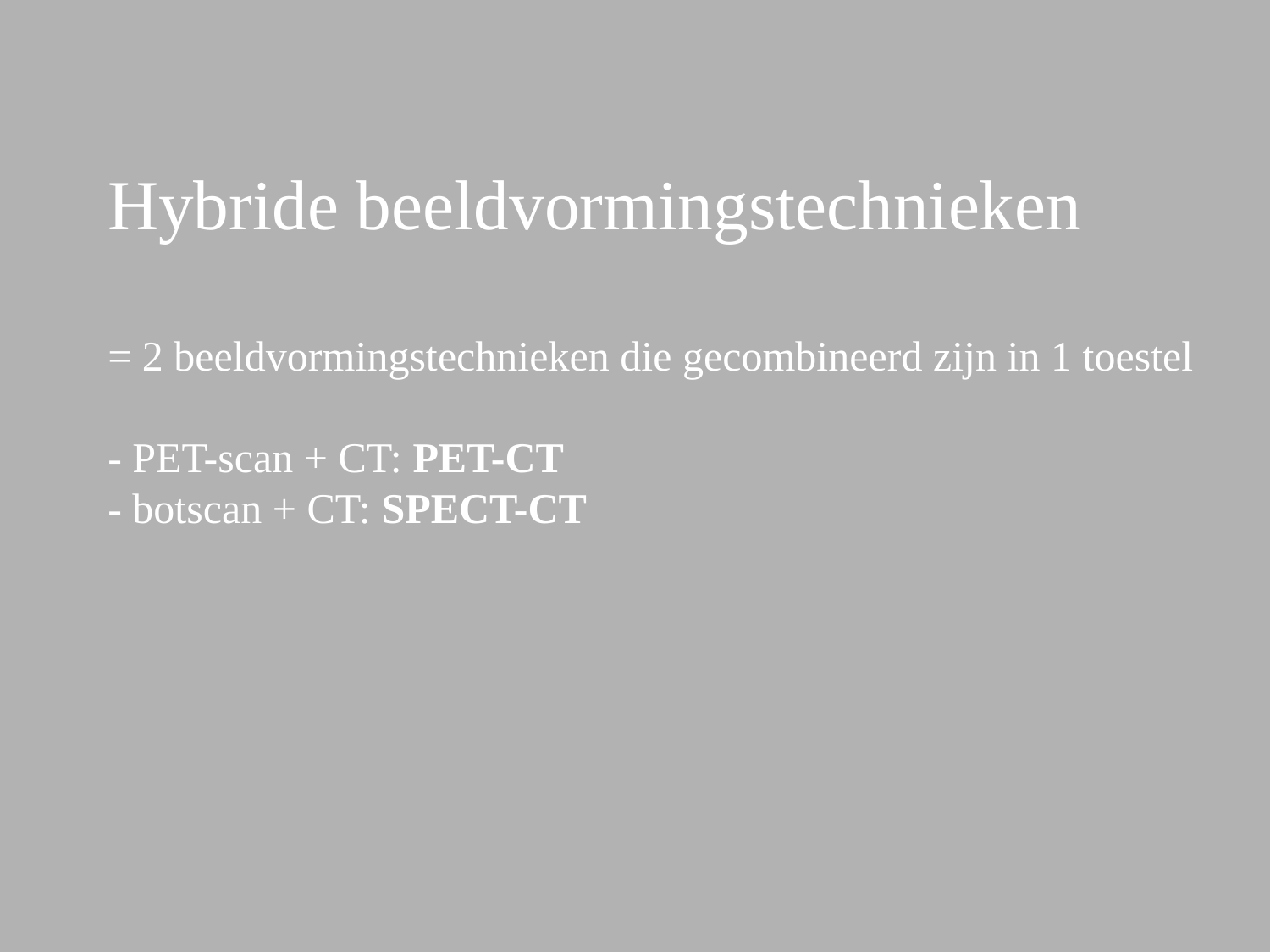

# Hybride beeldvormingstechnieken = 2 beeldvormingstechnieken die gecombineerd zijn in 1 toestel - PET-scan + CT: PET-CT - botscan + CT: SPECT-CT